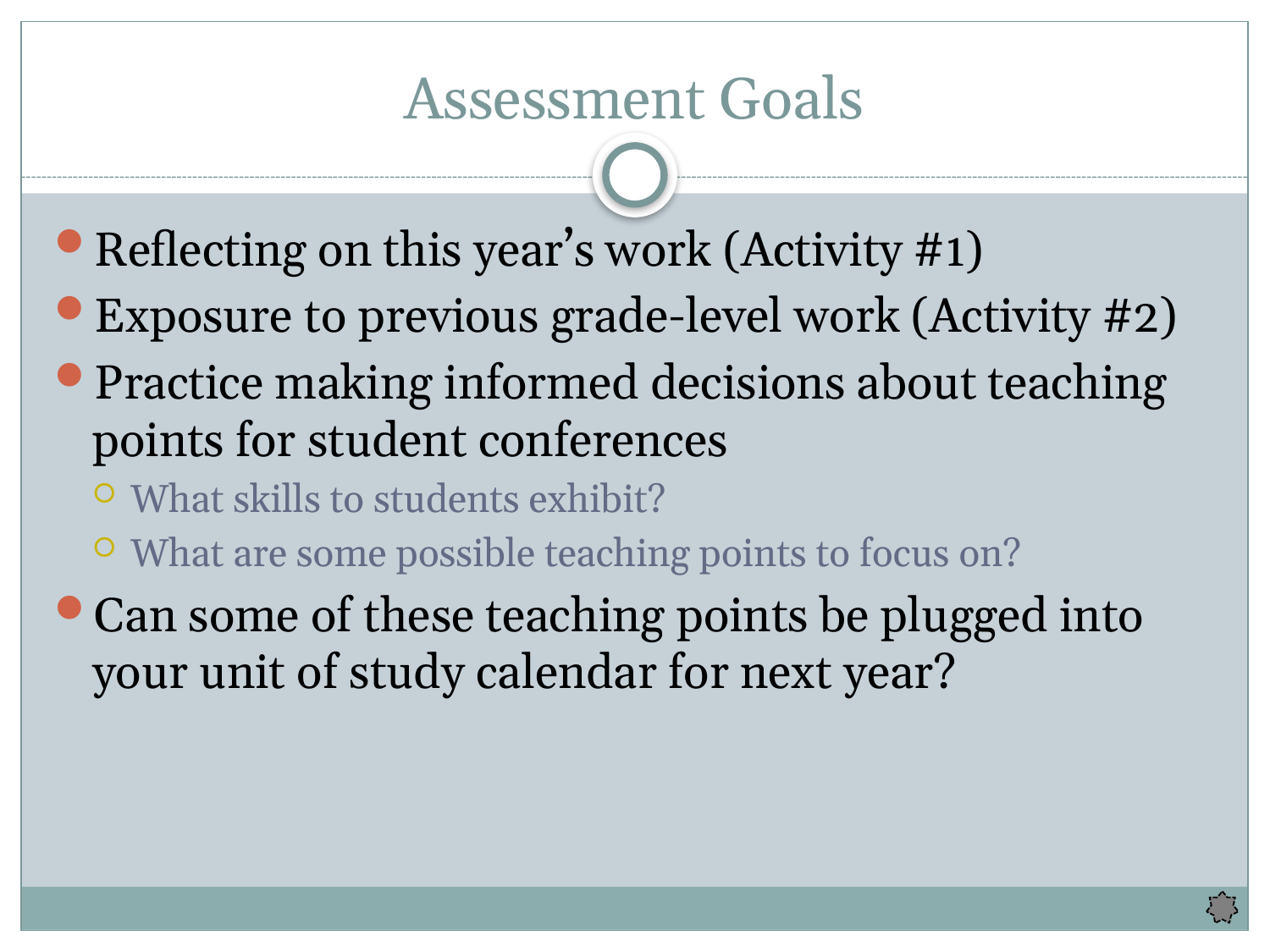

# Assessment Goals
Reflecting on this year’s work (Activity #1)
Exposure to previous grade-level work (Activity #2)
Practice making informed decisions about teaching points for student conferences
What skills to students exhibit?
What are some possible teaching points to focus on?
Can some of these teaching points be plugged into your unit of study calendar for next year?